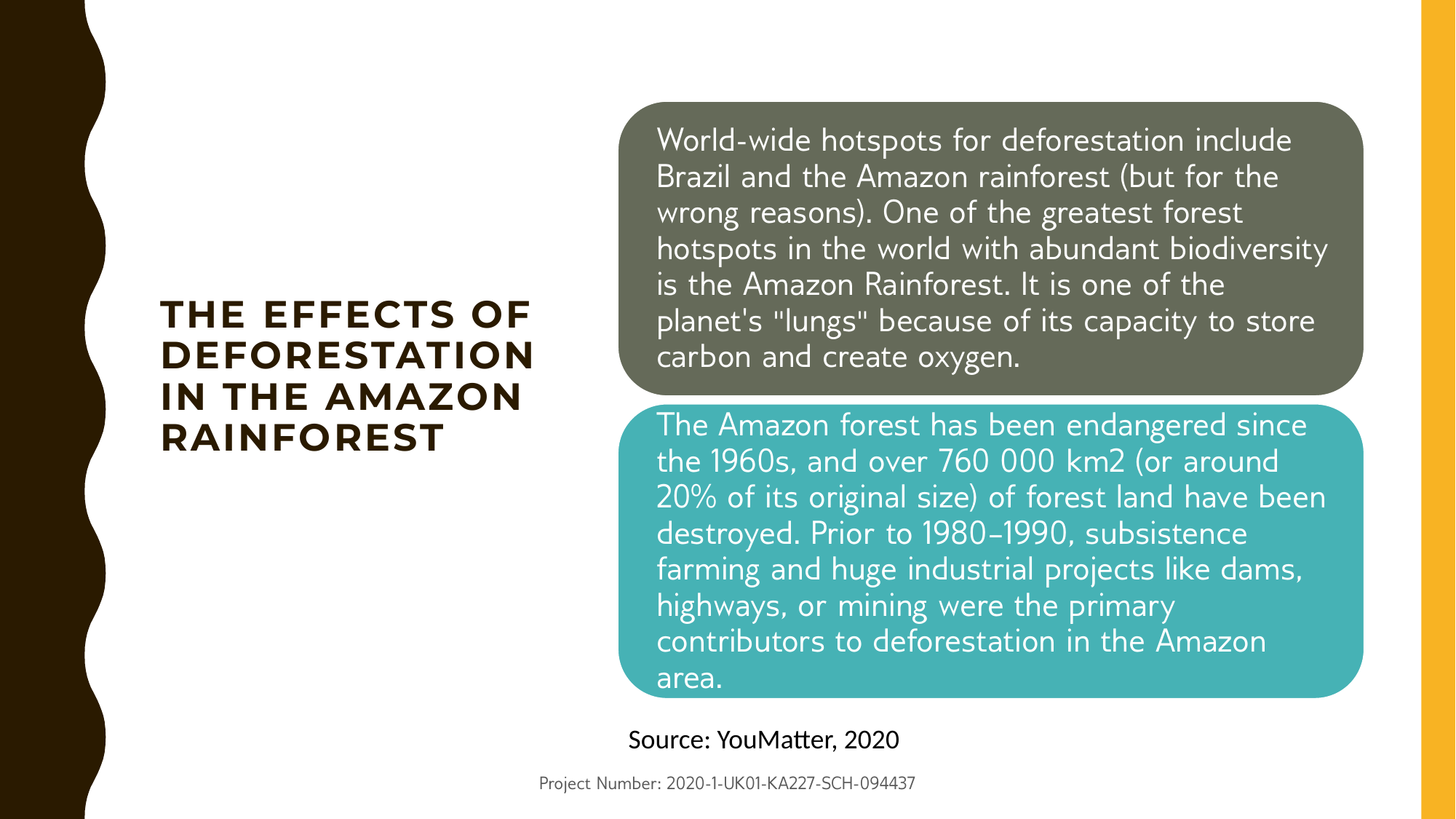

# The Effects Of Deforestation In The Amazon Rainforest
World-wide hotspots for deforestation include Brazil and the Amazon rainforest (but for the wrong reasons). One of the greatest forest hotspots in the world with abundant biodiversity is the Amazon Rainforest. It is one of the planet's "lungs" because of its capacity to store carbon and create oxygen.
The Amazon forest has been endangered since the 1960s, and over 760 000 km2 (or around 20% of its original size) of forest land have been destroyed. Prior to 1980–1990, subsistence farming and huge industrial projects like dams, highways, or mining were the primary contributors to deforestation in the Amazon area.
Source: YouMatter, 2020
Project Number: 2020-1-UK01-KA227-SCH-094437